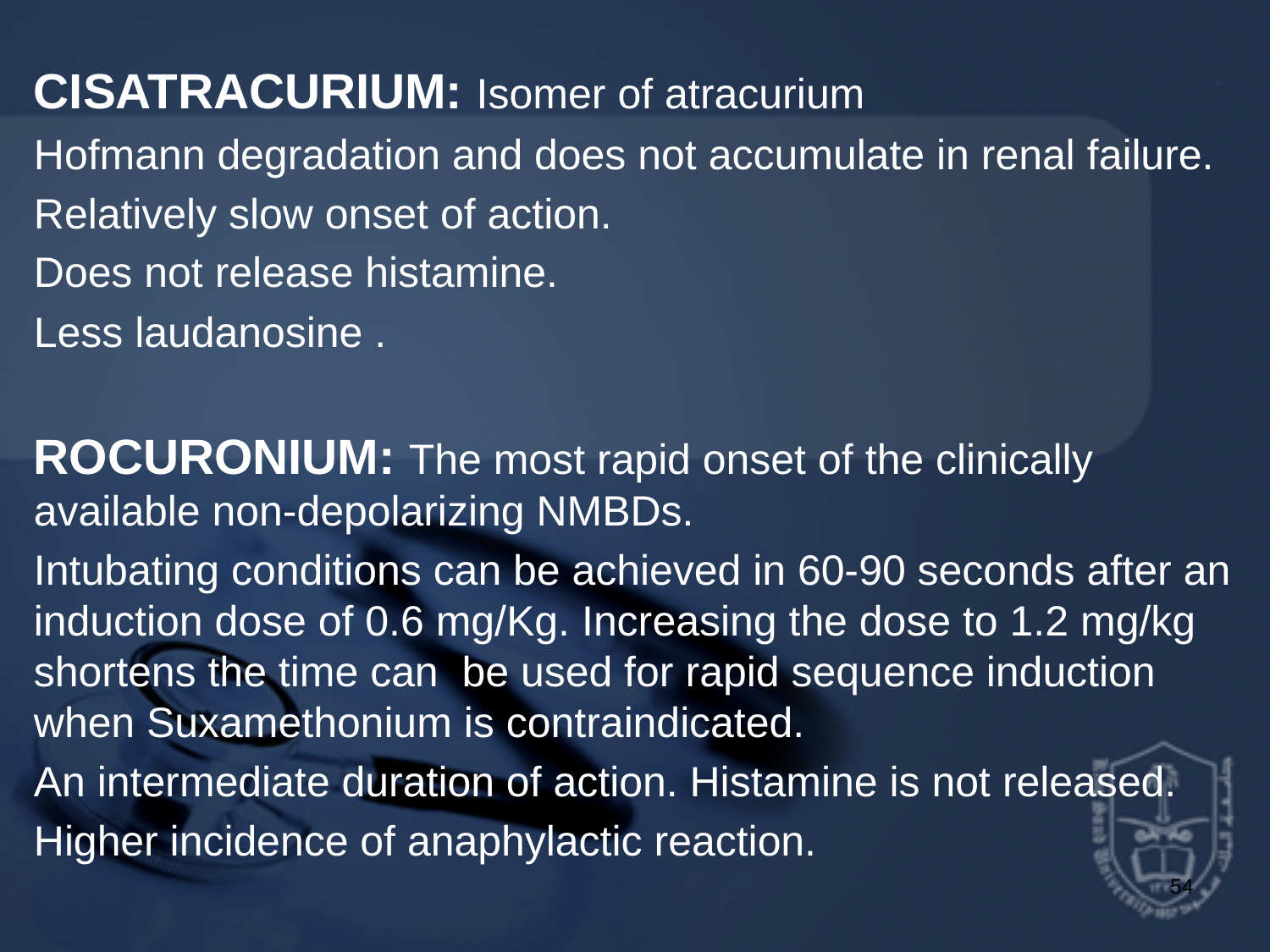

CISATRACURIUM: Isomer of atracurium
Hofmann degradation and does not accumulate in renal failure.
Relatively slow onset of action.
Does not release histamine.
Less laudanosine .

ROCURONIUM: The most rapid onset of the clinically available non-depolarizing NMBDs.
Intubating conditions can be achieved in 60-90 seconds after an induction dose of 0.6 mg/Kg. Increasing the dose to 1.2 mg/kg shortens the time can  be used for rapid sequence induction when Suxamethonium is contraindicated.
An intermediate duration of action. Histamine is not released.
Higher incidence of anaphylactic reaction.

54